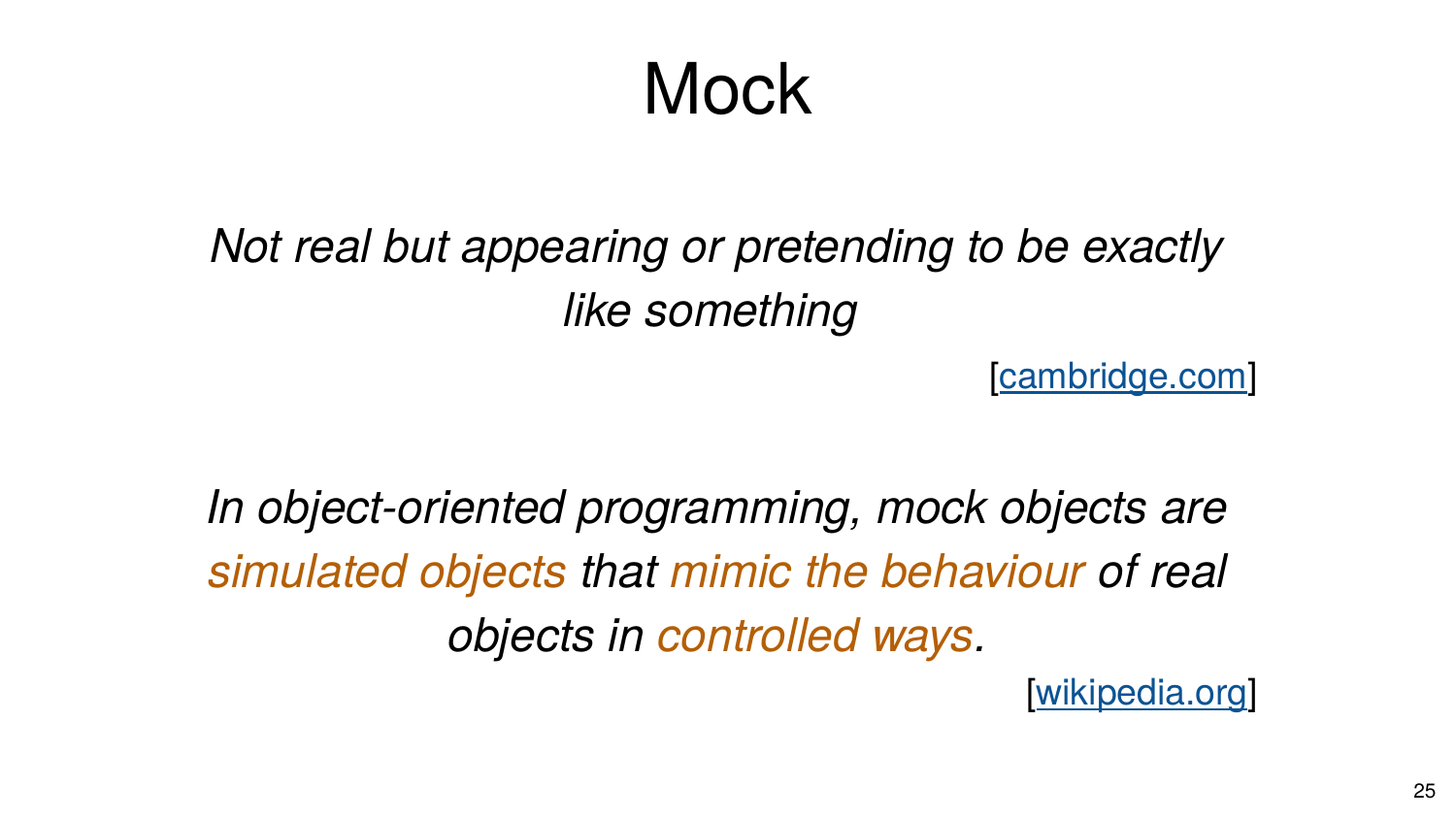

Mock
Not real but appearing or pretending to be exactly like something
[cambridge.com]

In object-oriented programming, mock objects are simulated objects that mimic the behaviour of real objects in controlled ways.
[wikipedia.org]
25